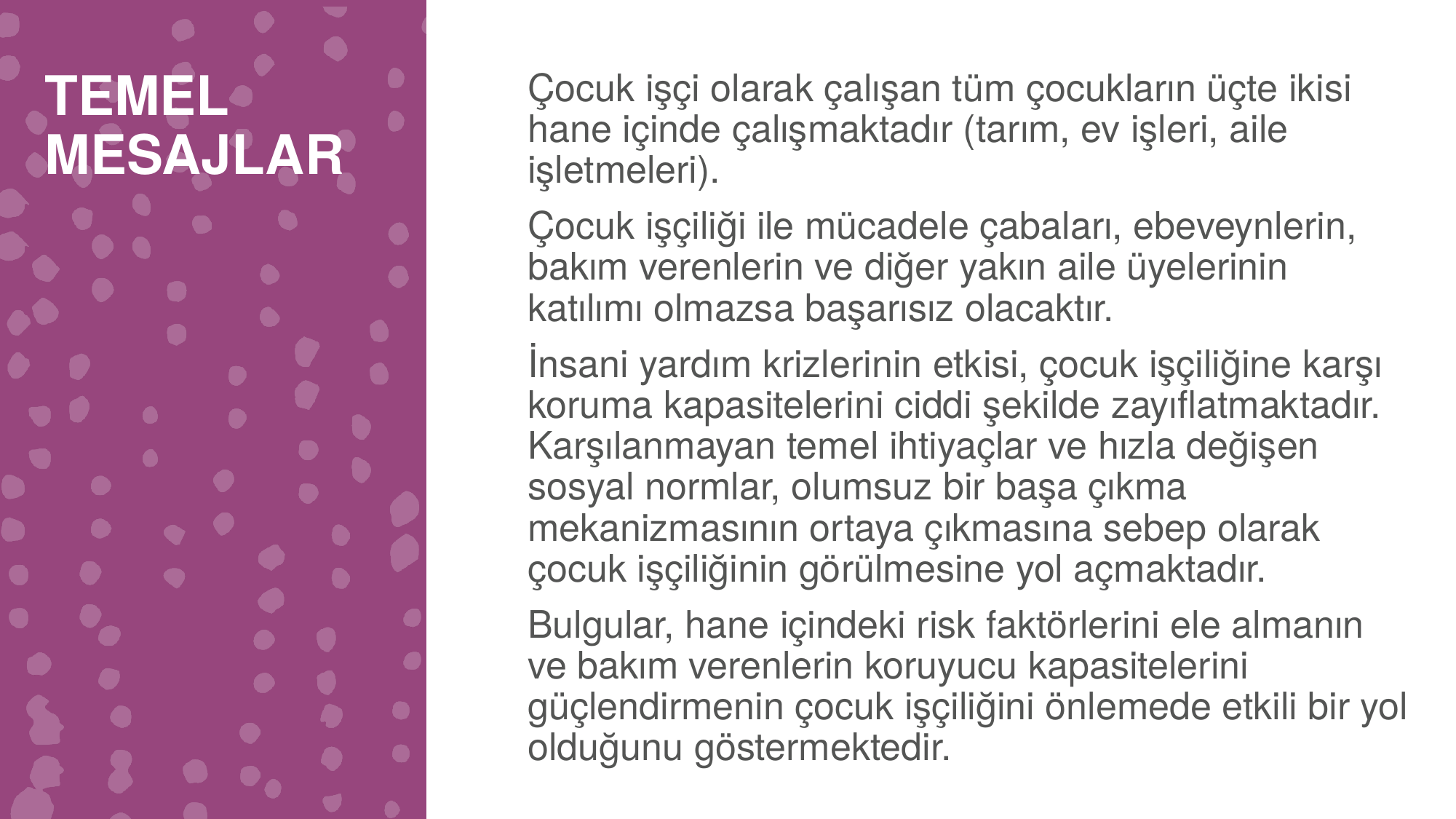

TEMEL MESAJLAR
Çocuk işçi olarak çalışan tüm çocukların üçte ikisi hane içinde çalışmaktadır (tarım, ev işleri, aile işletmeleri).
Çocuk işçiliği ile mücadele çabaları, ebeveynlerin, bakım verenlerin ve diğer yakın aile üyelerinin katılımı olmazsa başarısız olacaktır.
İnsani yardım krizlerinin etkisi, çocuk işçiliğine karşı koruma kapasitelerini ciddi şekilde zayıflatmaktadır. Karşılanmayan temel ihtiyaçlar ve hızla değişen sosyal normlar, olumsuz bir başa çıkma mekanizmasının ortaya çıkmasına sebep olarak çocuk işçiliğinin görülmesine yol açmaktadır.
Bulgular, hane içindeki risk faktörlerini ele almanın ve bakım verenlerin koruyucu kapasitelerini güçlendirmenin çocuk işçiliğini önlemede etkili bir yol olduğunu göstermektedir.